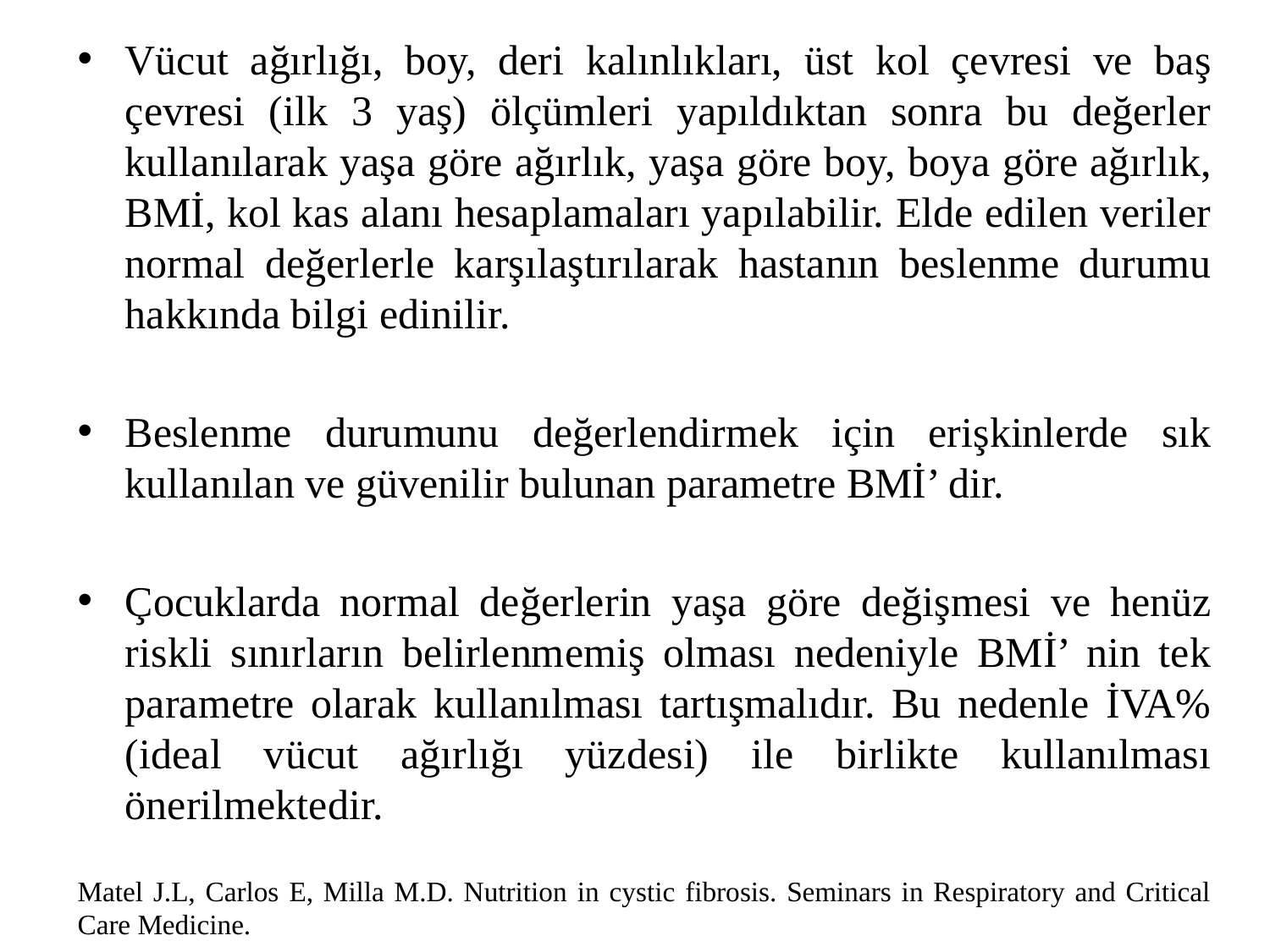

Vücut ağırlığı, boy, deri kalınlıkları, üst kol çevresi ve baş çevresi (ilk 3 yaş) ölçümleri yapıldıktan sonra bu değerler kullanılarak yaşa göre ağırlık, yaşa göre boy, boya göre ağırlık, BMİ, kol kas alanı hesaplamaları yapılabilir. Elde edilen veriler normal değerlerle karşılaştırılarak hastanın beslenme durumu hakkında bilgi edinilir.

Beslenme durumunu değerlendirmek için erişkinlerde sık kullanılan ve güvenilir bulunan parametre BMİ’ dir.

Çocuklarda normal değerlerin yaşa göre değişmesi ve henüz riskli sınırların belirlenmemiş olması nedeniyle BMİ’ nin tek parametre olarak kullanılması tartışmalıdır. Bu nedenle İVA% (ideal vücut ağırlığı yüzdesi) ile birlikte kullanılması önerilmektedir.

Matel J.L, Carlos E, Milla M.D. Nutrition in cystic fibrosis. Seminars in Respiratory and Critical Care Medicine.